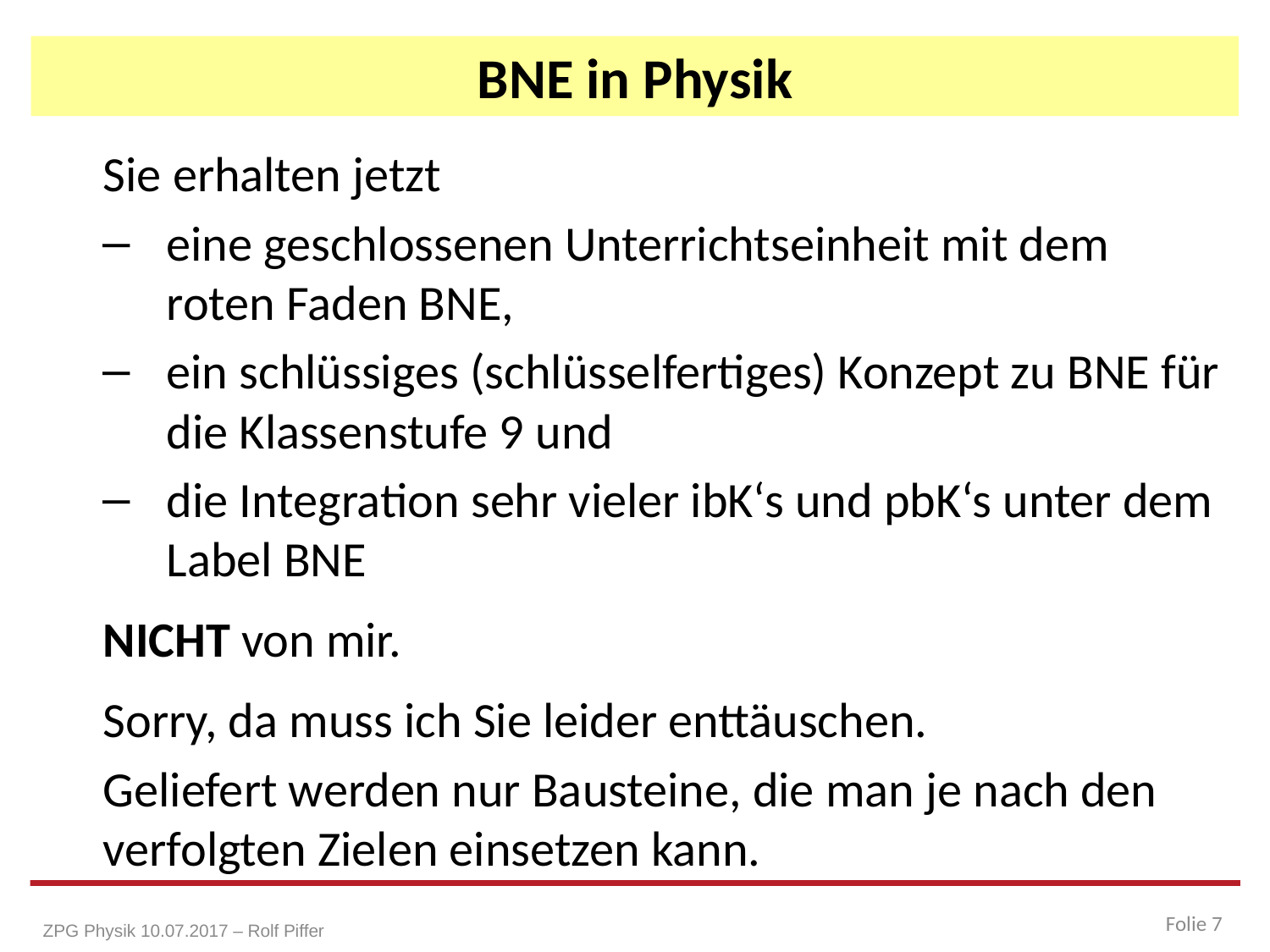

# BNE in Physik
Sie erhalten jetzt
eine geschlossenen Unterrichtseinheit mit dem roten Faden BNE,
ein schlüssiges (schlüsselfertiges) Konzept zu BNE für die Klassenstufe 9 und
die Integration sehr vieler ibK‘s und pbK‘s unter dem Label BNE
NICHT von mir.
Sorry, da muss ich Sie leider enttäuschen.
Geliefert werden nur Bausteine, die man je nach den verfolgten Zielen einsetzen kann.
Folie 7
ZPG Physik 10.07.2017 – Rolf Piffer